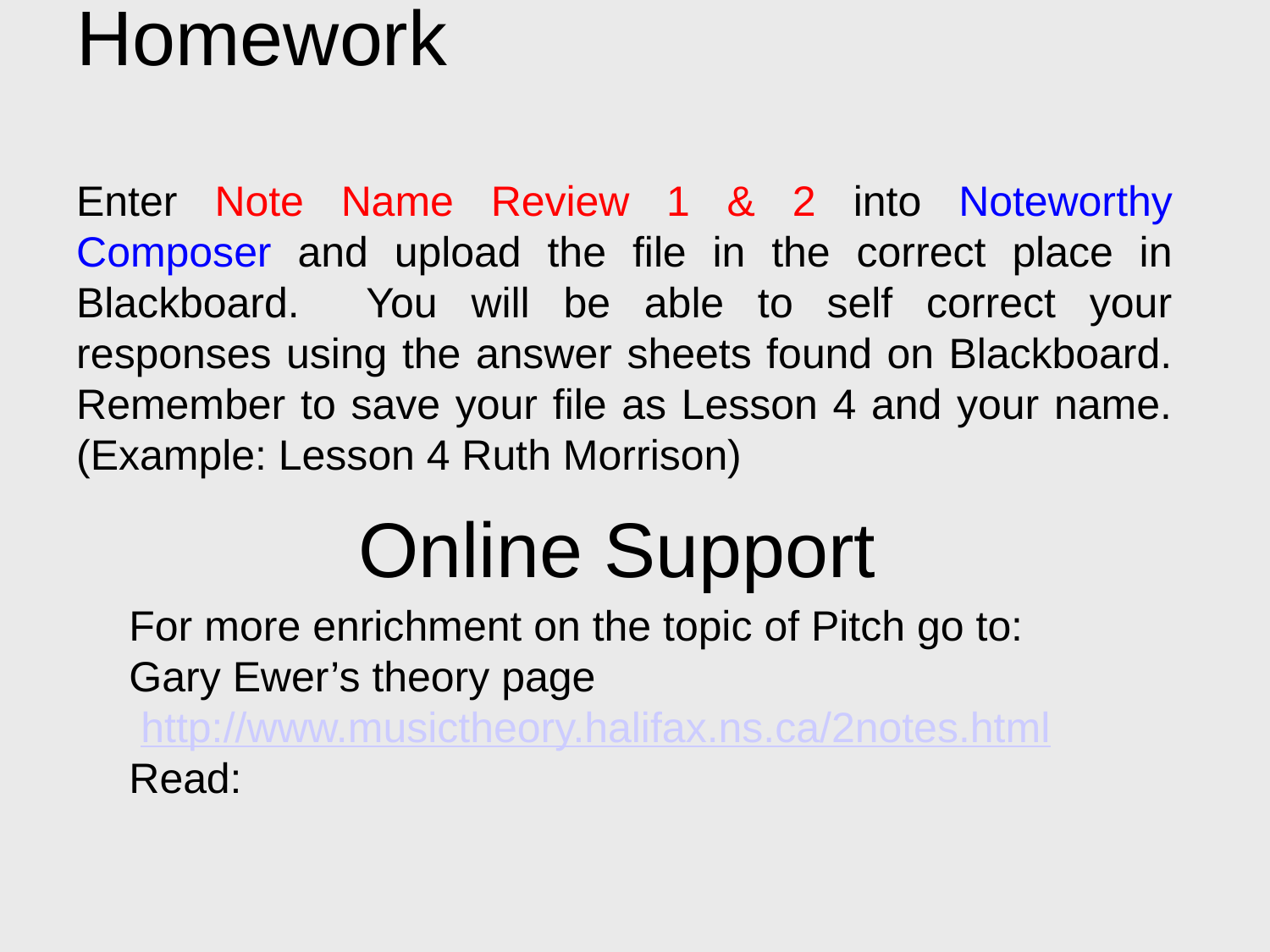

Homework
Enter Note Name Review 1 & 2 into Noteworthy Composer and upload the file in the correct place in Blackboard.  You will be able to self correct your responses using the answer sheets found on Blackboard. Remember to save your file as Lesson 4 and your name. (Example: Lesson 4 Ruth Morrison)
Online Support
For more enrichment on the topic of Pitch go to:
Gary Ewer’s theory page
 http://www.musictheory.halifax.ns.ca/2notes.html
Read: